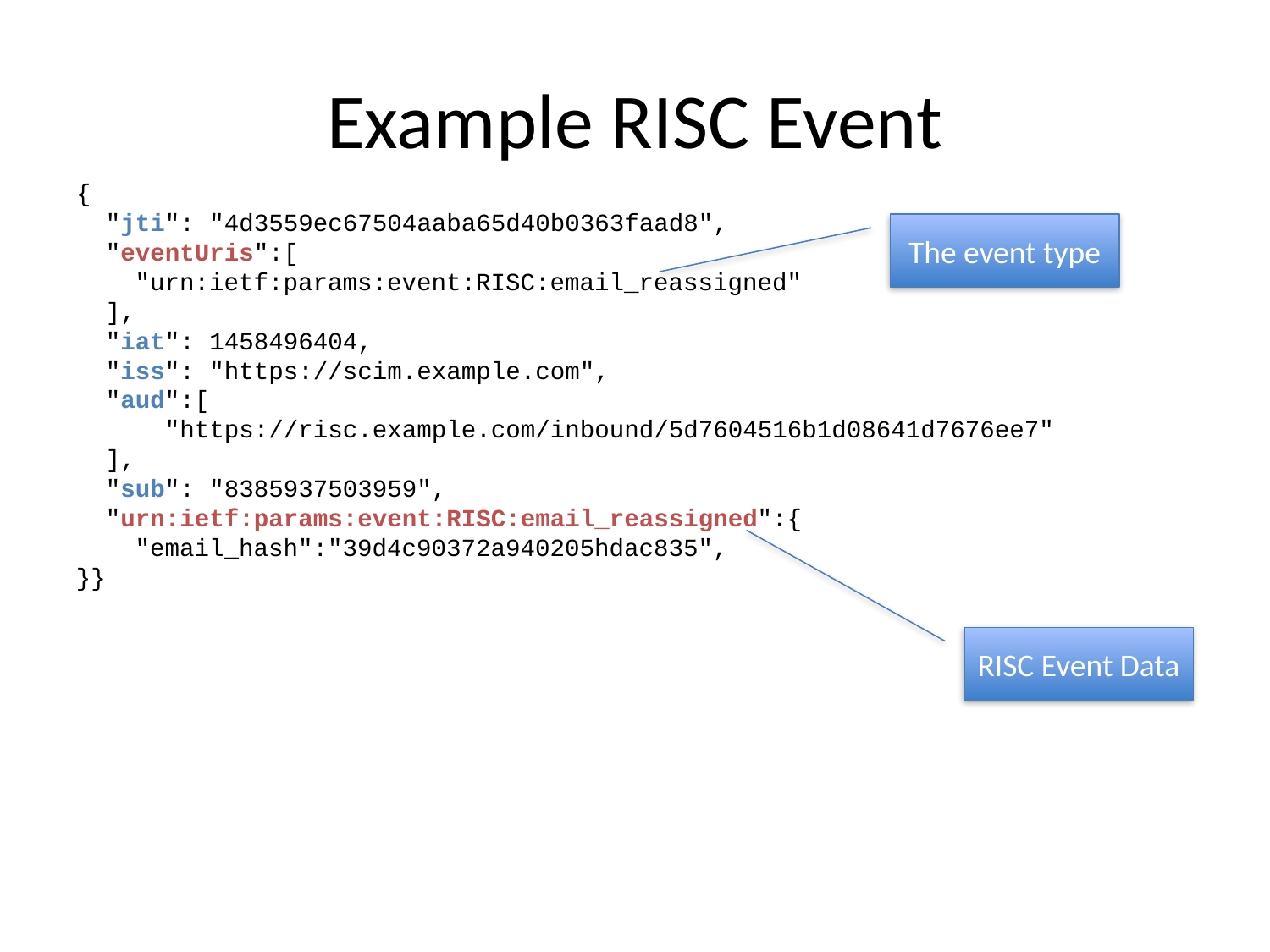

# Example RISC Event
{
  "jti": "4d3559ec67504aaba65d40b0363faad8",
  "eventUris":[
    "urn:ietf:params:event:RISC:email_reassigned"
  ],
  "iat": 1458496404,
  "iss": "https://scim.example.com",
  "aud":[
      "https://risc.example.com/inbound/5d7604516b1d08641d7676ee7"
  ],
  "sub": "8385937503959",
  "urn:ietf:params:event:RISC:email_reassigned":{
    "email_hash":"39d4c90372a940205hdac835",
}}
The event type
RISC Event Data